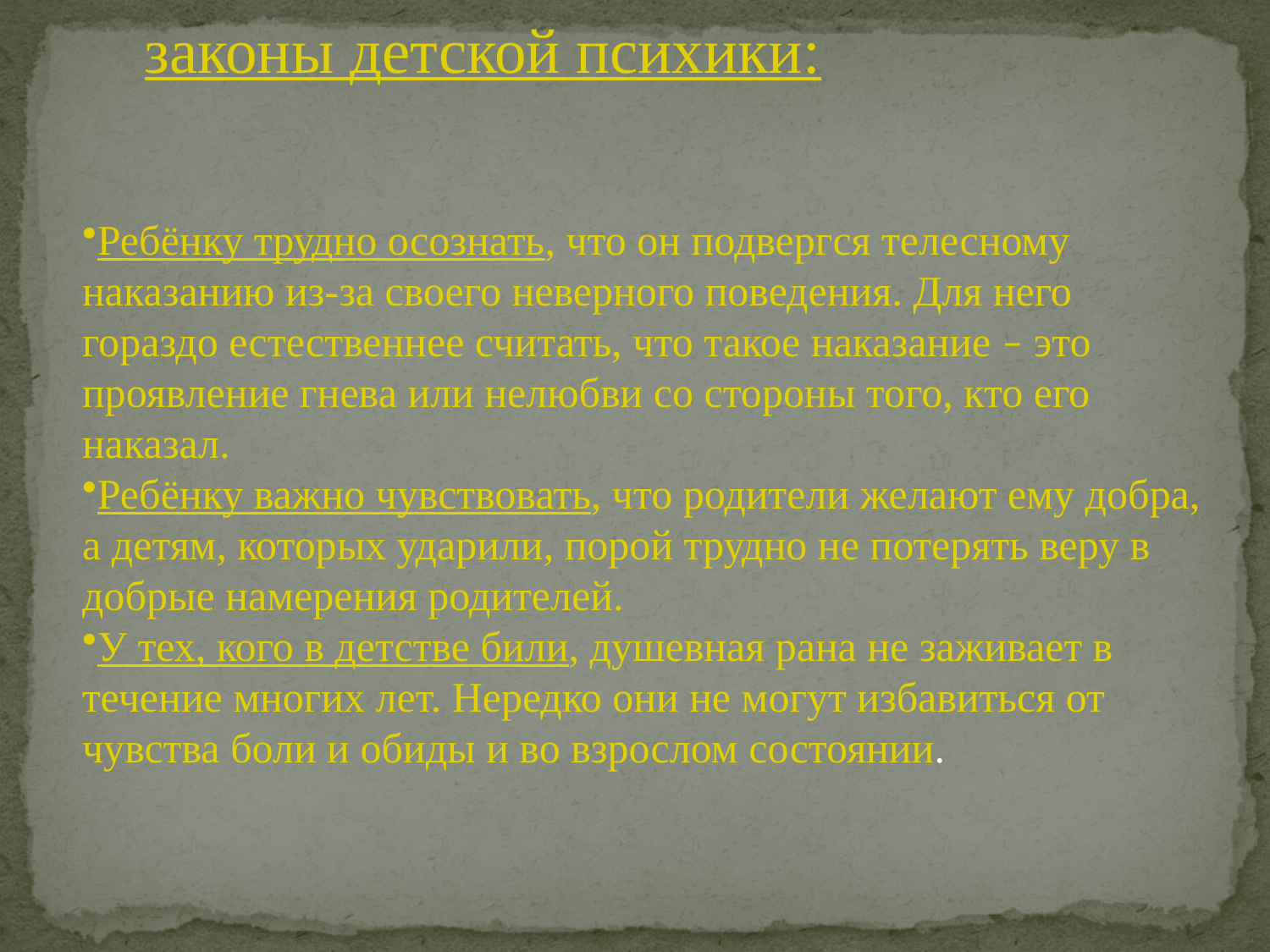

законы детской психики:

Ребёнку трудно осознать, что он подвергся телесному наказанию из-за своего неверного поведения. Для него гораздо естественнее считать, что такое наказание – это проявление гнева или нелюбви со стороны того, кто его наказал.
Ребёнку важно чувствовать, что родители желают ему добра, а детям, которых ударили, порой трудно не потерять веру в добрые намерения родителей.
У тех, кого в детстве били, душевная рана не заживает в течение многих лет. Нередко они не могут избавиться от чувства боли и обиды и во взрослом состоянии.